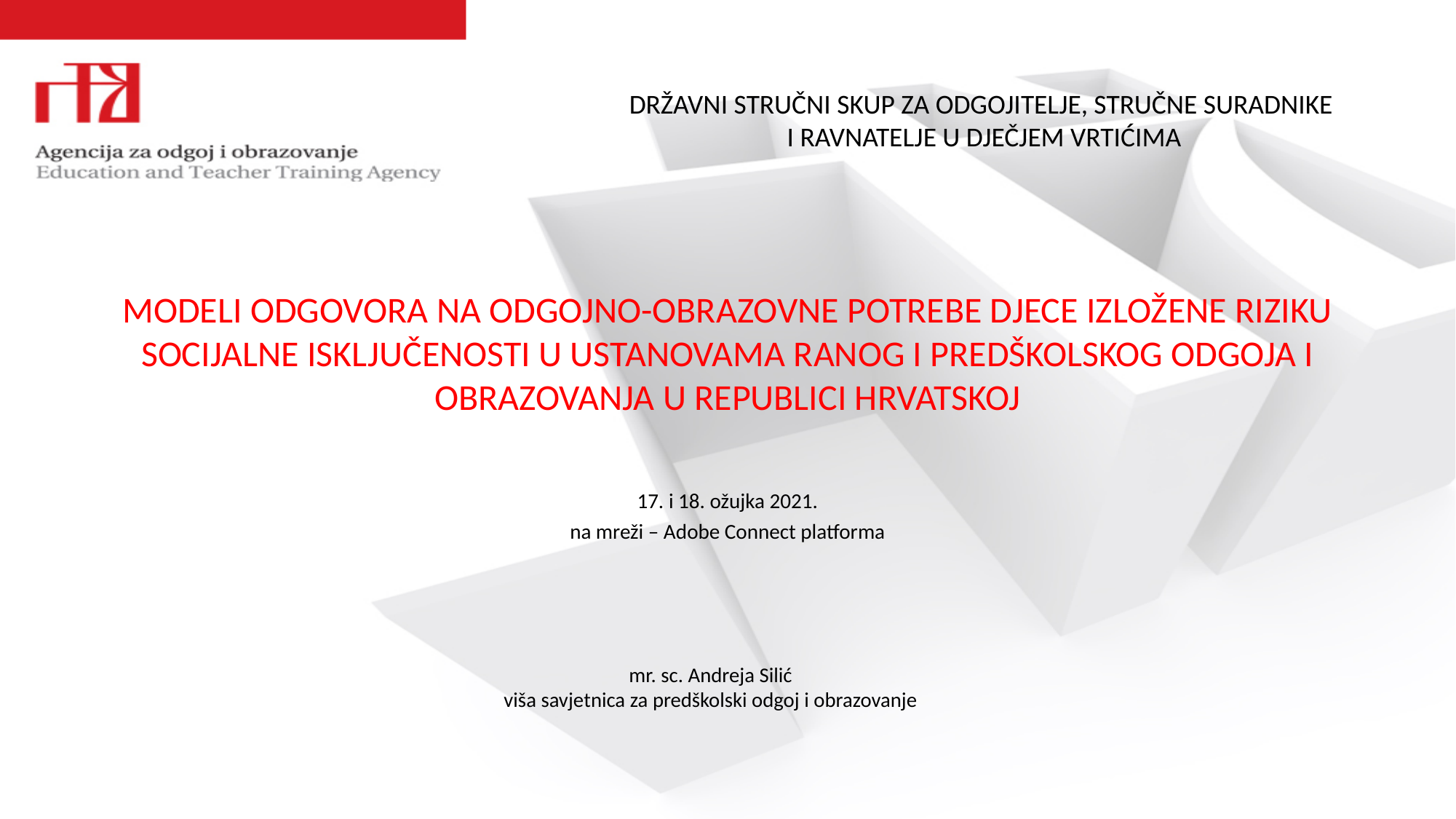

# DRŽAVNI STRUČNI SKUP ZA ODGOJITELJE, STRUČNE SURADNIKE I RAVNATELJE U DJEČJEM VRTIĆIMA
 
MODELI ODGOVORA NA ODGOJNO-OBRAZOVNE POTREBE DJECE IZLOŽENE RIZIKU SOCIJALNE ISKLJUČENOSTI U USTANOVAMA RANOG I PREDŠKOLSKOG ODGOJA I OBRAZOVANJA U REPUBLICI HRVATSKOJ
17. i 18. ožujka 2021.
na mreži – Adobe Connect platforma
mr. sc. Andreja Silić
viša savjetnica za predškolski odgoj i obrazovanje